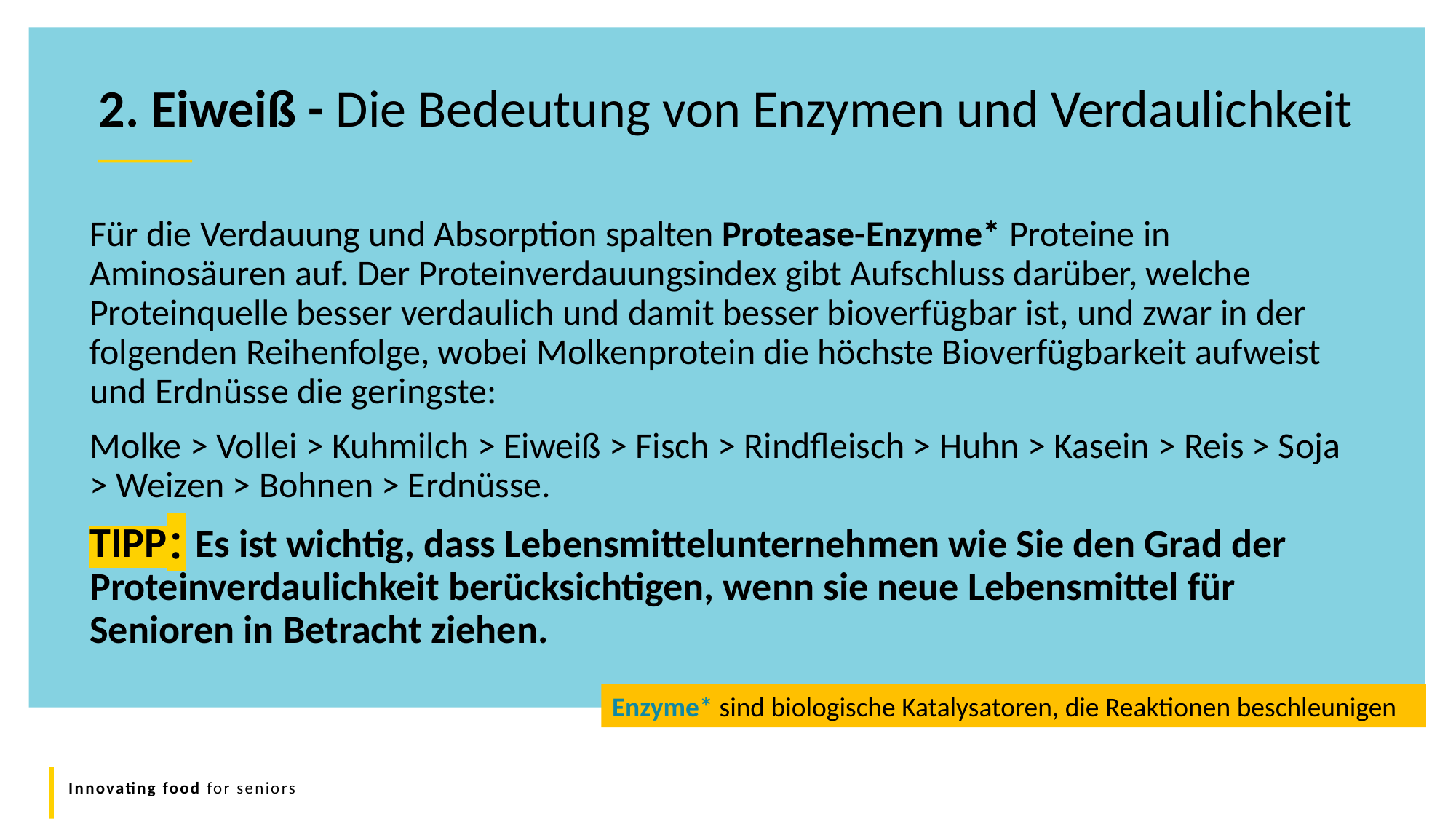

2. Eiweiß - Die Bedeutung von Enzymen und Verdaulichkeit
Für die Verdauung und Absorption spalten Protease-Enzyme* Proteine in Aminosäuren auf. Der Proteinverdauungsindex gibt Aufschluss darüber, welche Proteinquelle besser verdaulich und damit besser bioverfügbar ist, und zwar in der folgenden Reihenfolge, wobei Molkenprotein die höchste Bioverfügbarkeit aufweist und Erdnüsse die geringste:
Molke > Vollei > Kuhmilch > Eiweiß > Fisch > Rindfleisch > Huhn > Kasein > Reis > Soja > Weizen > Bohnen > Erdnüsse.
TIPP: Es ist wichtig, dass Lebensmittelunternehmen wie Sie den Grad der Proteinverdaulichkeit berücksichtigen, wenn sie neue Lebensmittel für Senioren in Betracht ziehen.

Enzyme* sind biologische Katalysatoren, die Reaktionen beschleunigen